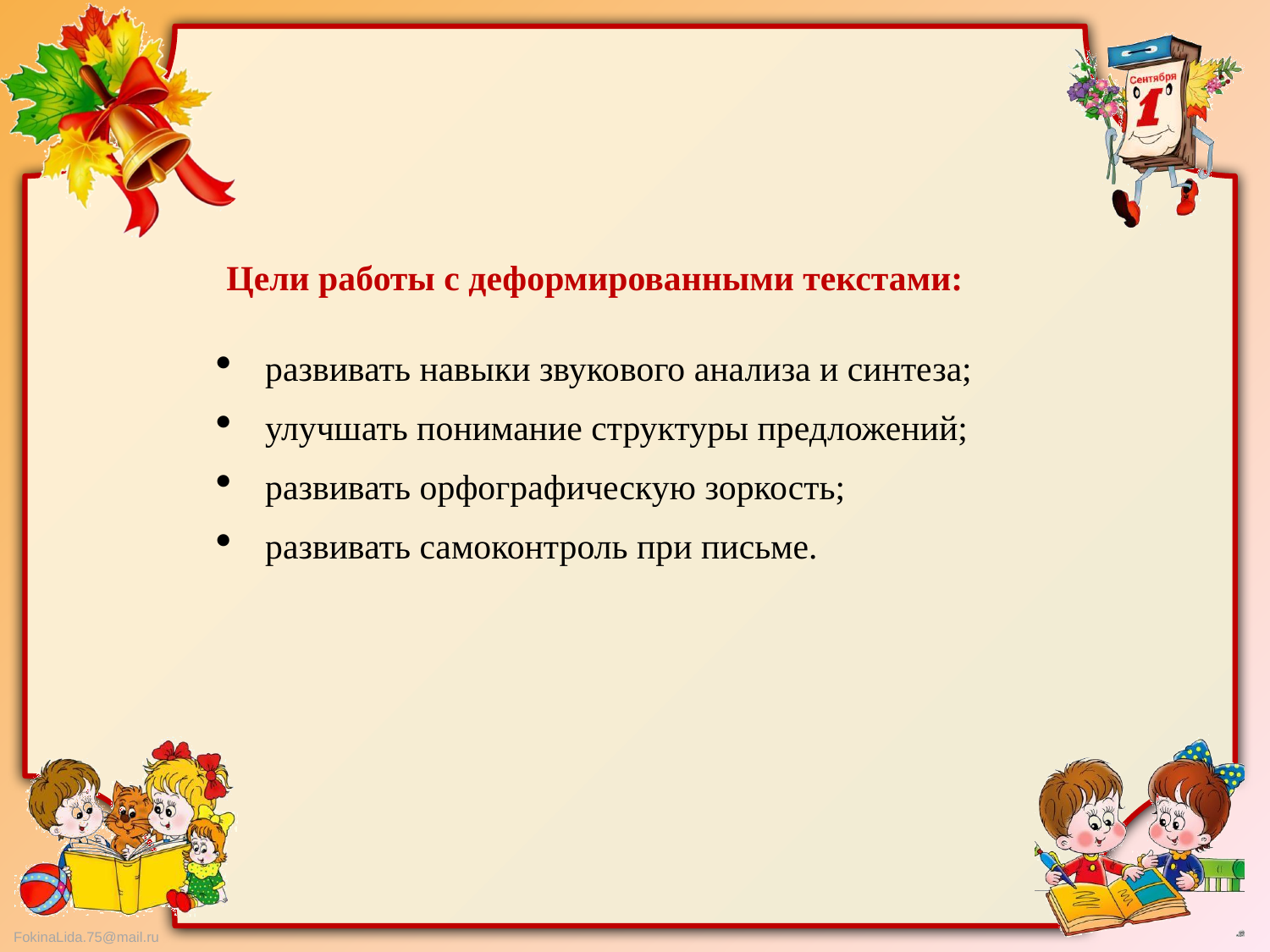

Цели работы с деформированными текстами:

развивать навыки звукового анализа и синтеза;
улучшать понимание структуры предложений;
развивать орфографическую зоркость;
развивать самоконтроль при письме.